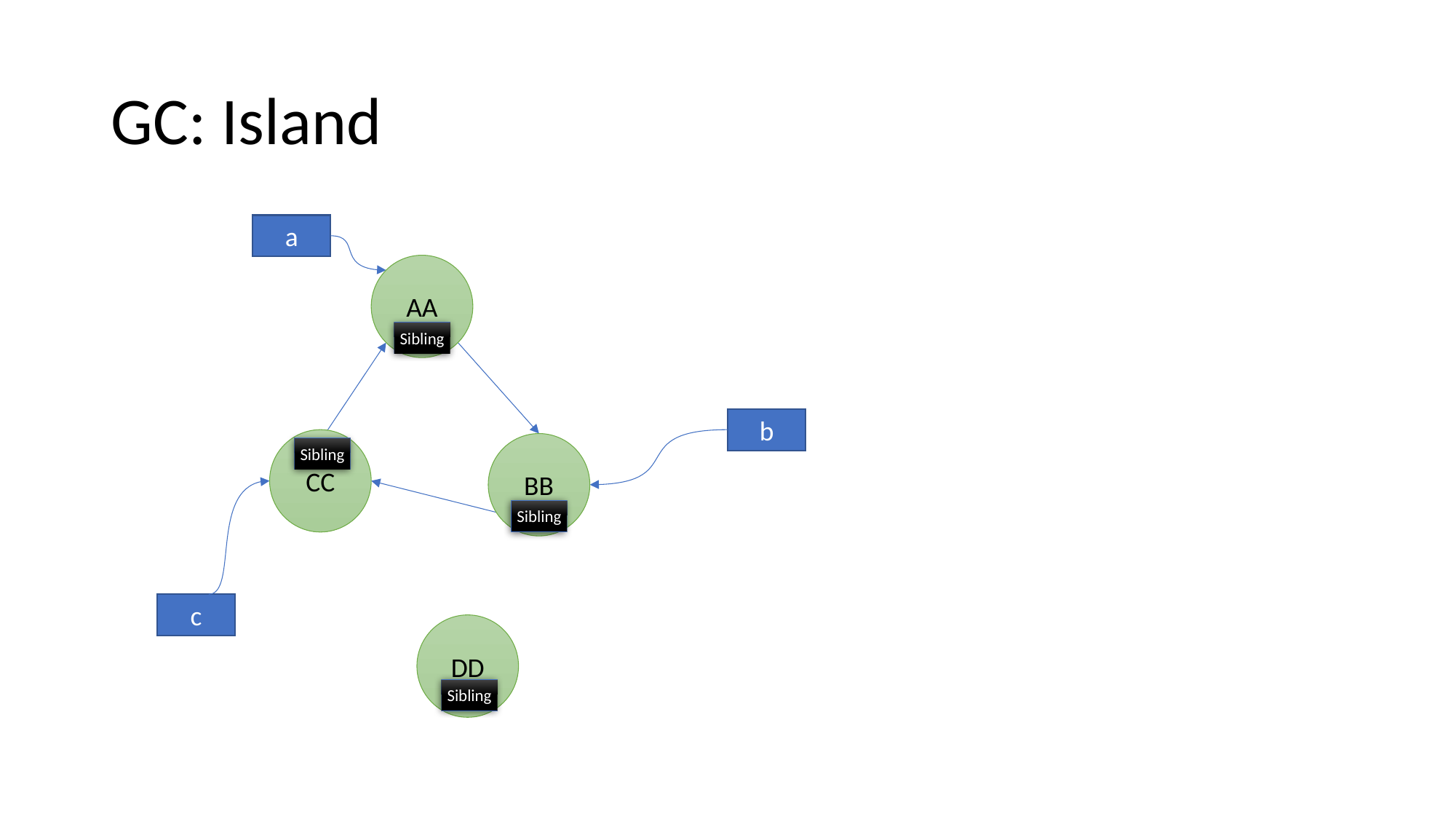

# GC: Island
a
AA
Sibling
b
CC
Sibling
BB
Sibling
c
DD
Sibling